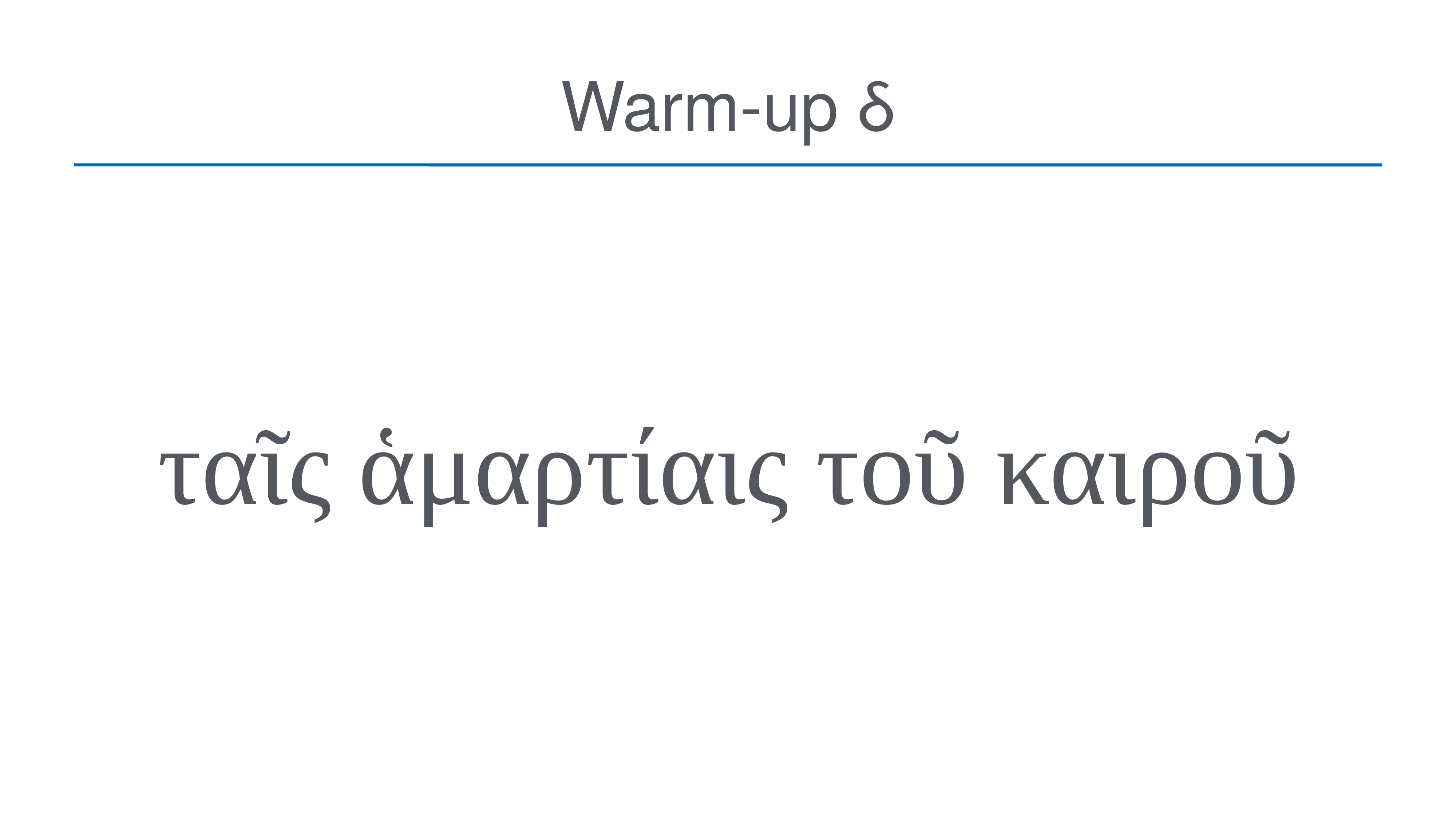

# Warm-up δ
ταῖς ἁμαρτίαις τοῦ καιροῦ